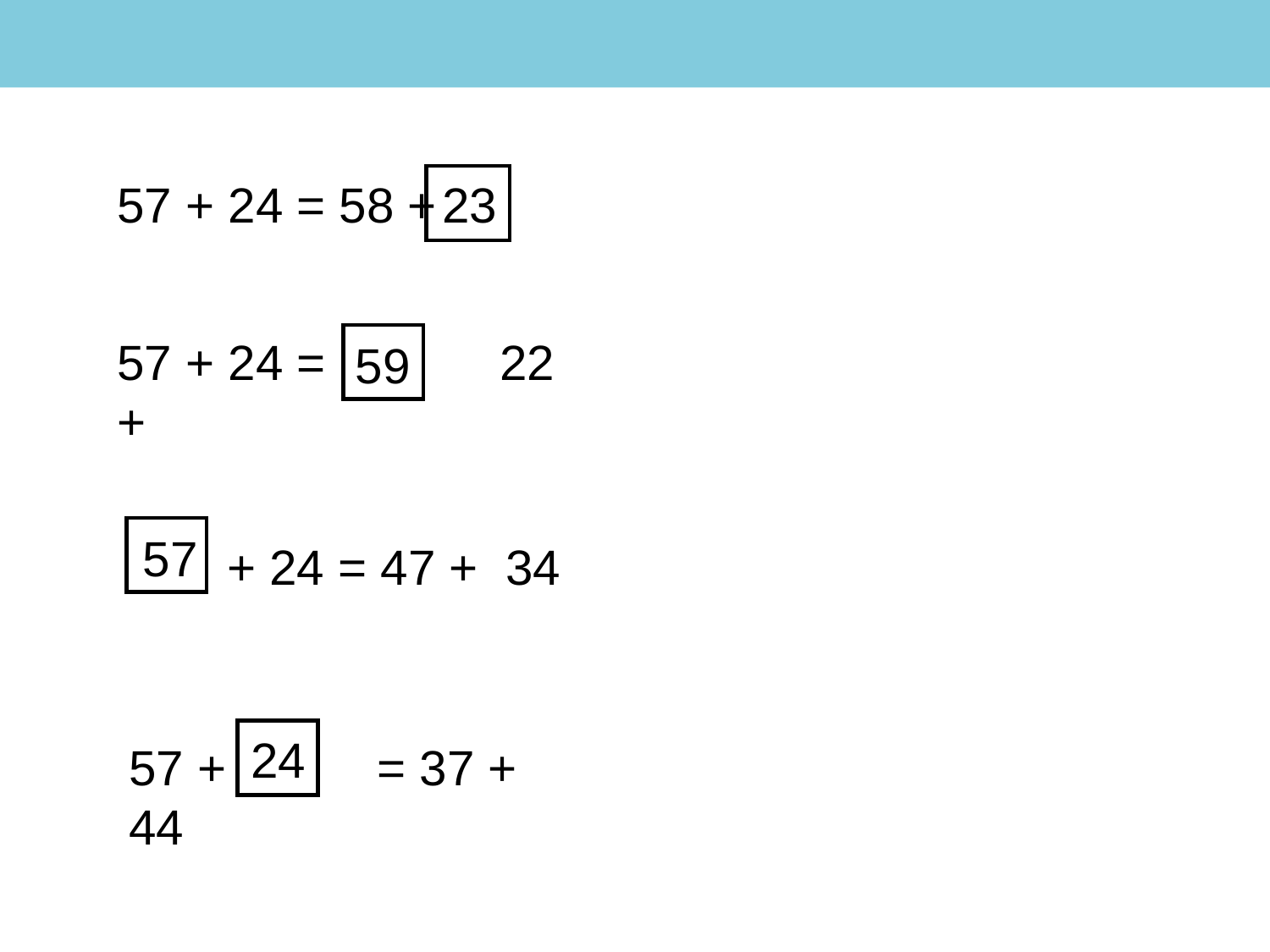

57 + 24 = 58 +
23
57 + 24 =              +

 22
59

 + 24 = 47 +  34
57

57 +           = 37 + 44
24